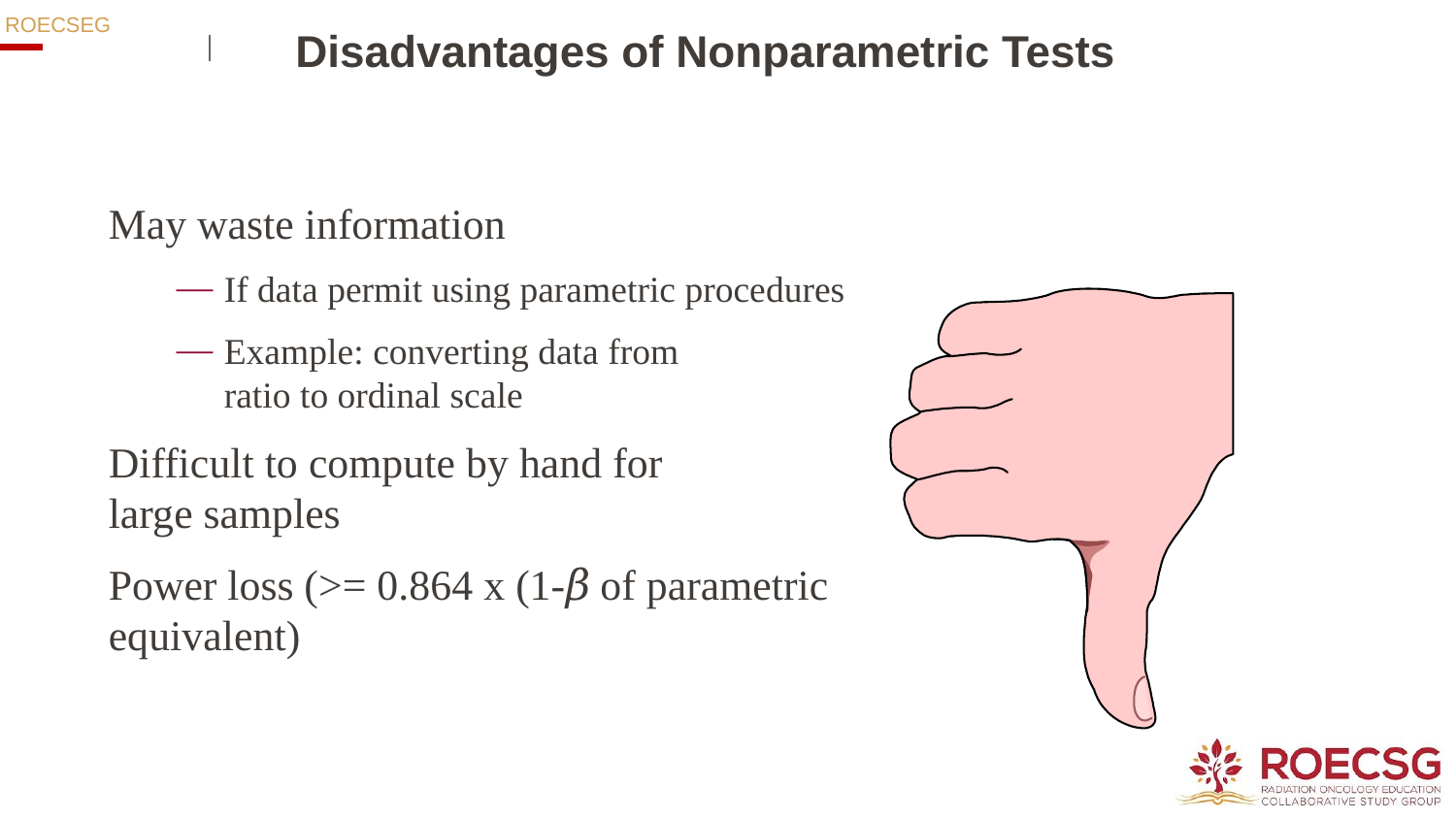

# Disadvantages of Nonparametric Tests
May waste information
If data permit using parametric procedures
Example: converting data from
ratio to ordinal scale
Difficult to compute by hand for
large samples
Power loss (>= 0.864 x (1-𝛽 of parametric equivalent)